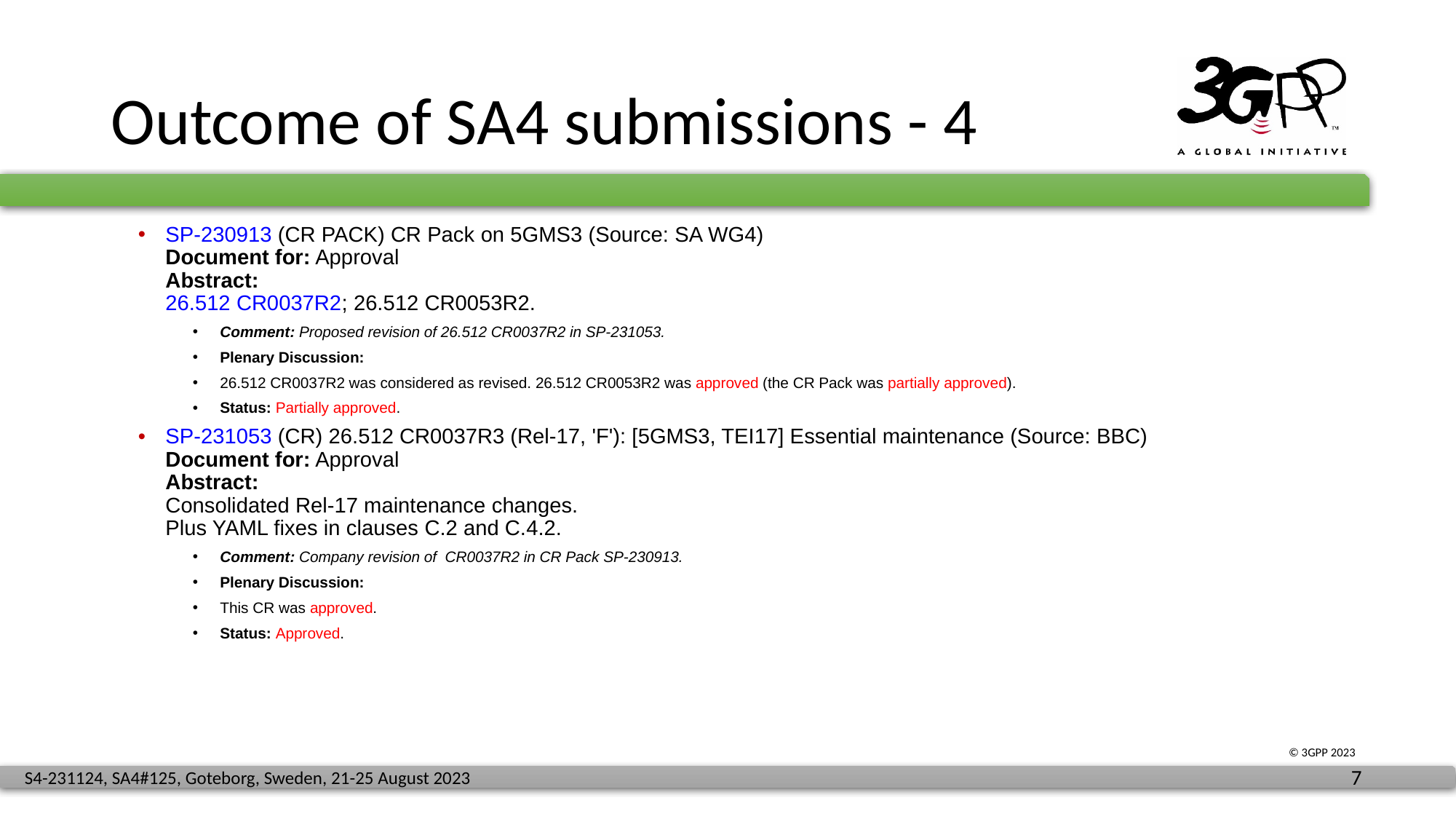

# Outcome of SA4 submissions - 4
SP-230913 (CR PACK) CR Pack on 5GMS3 (Source: SA WG4)
Document for: Approval
Abstract:
26.512 CR0037R2; 26.512 CR0053R2.
Comment: Proposed revision of 26.512 CR0037R2 in SP-231053.
Plenary Discussion:
26.512 CR0037R2 was considered as revised. 26.512 CR0053R2 was approved (the CR Pack was partially approved).
Status: Partially approved.
SP-231053 (CR) 26.512 CR0037R3 (Rel-17, 'F'): [5GMS3, TEI17] Essential maintenance (Source: BBC)
Document for: Approval
Abstract:
Consolidated Rel-17 maintenance changes.
Plus YAML fixes in clauses C.2 and C.4.2.
Comment: Company revision of  CR0037R2 in CR Pack SP-230913.
Plenary Discussion:
This CR was approved.
Status: Approved.